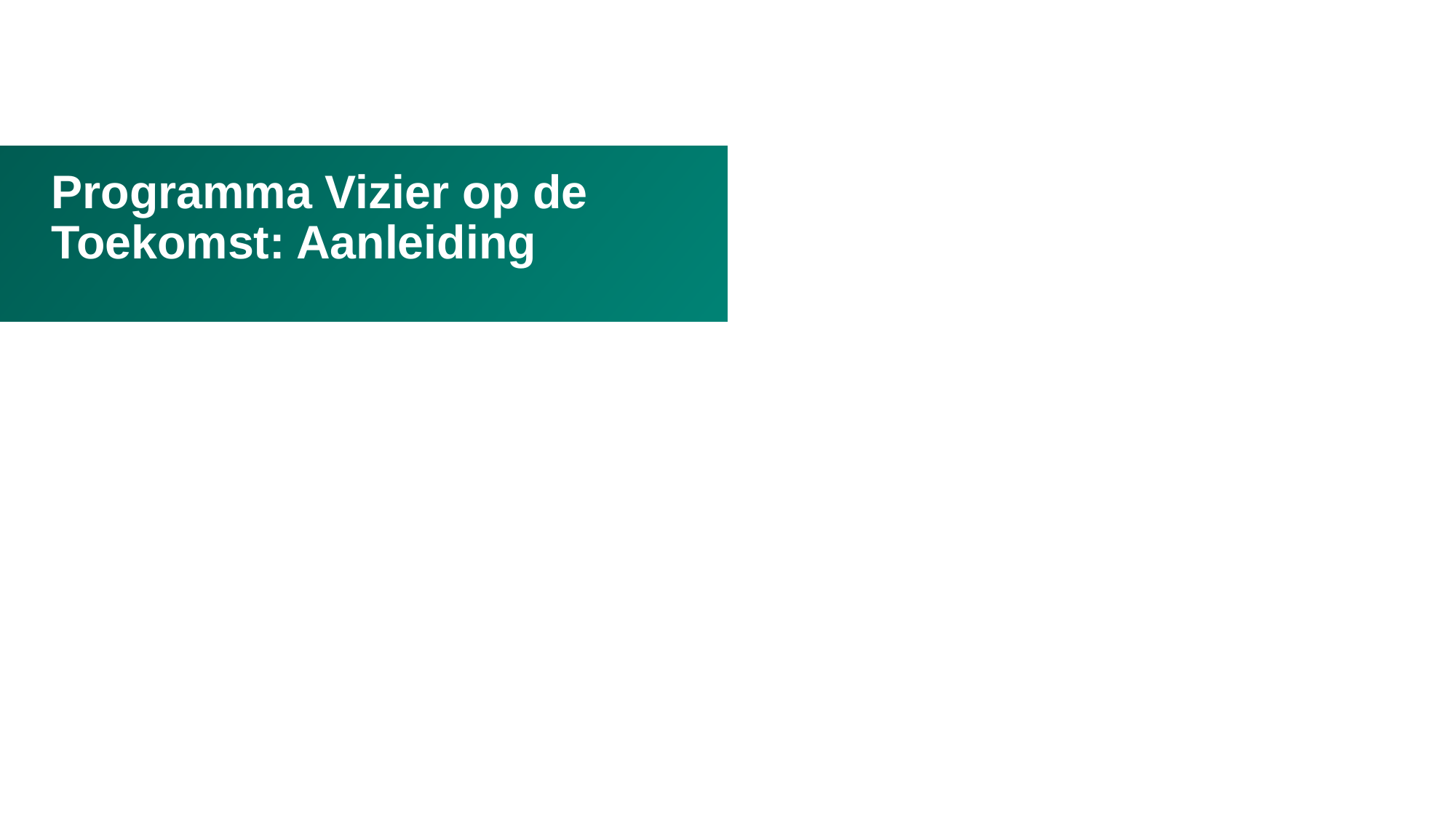

# Programma Vizier op de Toekomst: Aanleiding